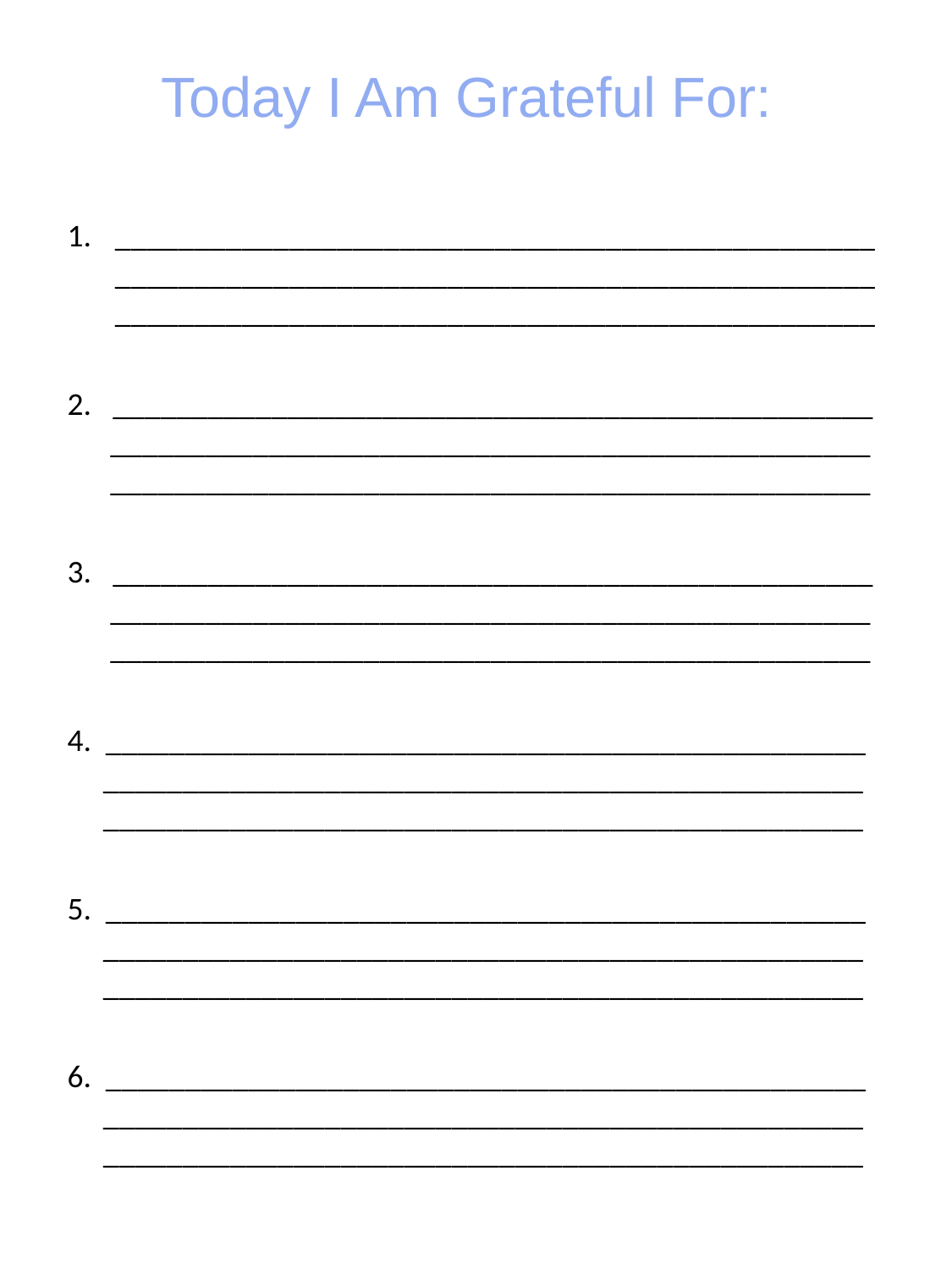

Today I Am Grateful For:
________________________________________________
________________________________________________
________________________________________________
2.   ________________________________________________
      ________________________________________________
      ________________________________________________
3.   ________________________________________________
      ________________________________________________
      ________________________________________________
4.  ________________________________________________
     ________________________________________________
     ________________________________________________
5.  ________________________________________________
     ________________________________________________
     ________________________________________________
6.  ________________________________________________
     ________________________________________________
     ________________________________________________